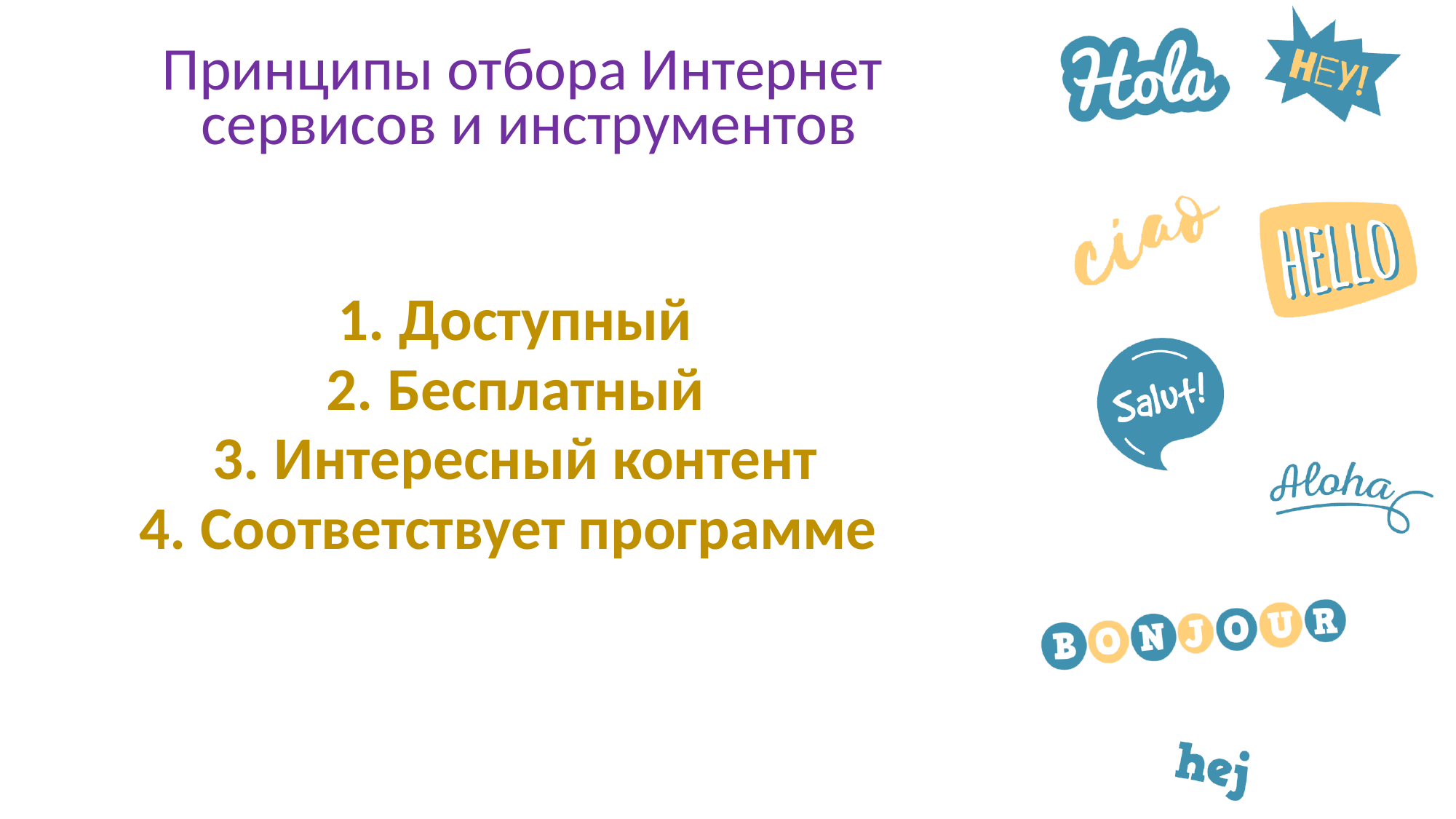

# Принципы отбора Интернет сервисов и инструментов
Доступный
Бесплатный
Интересный контент
Соответствует программе